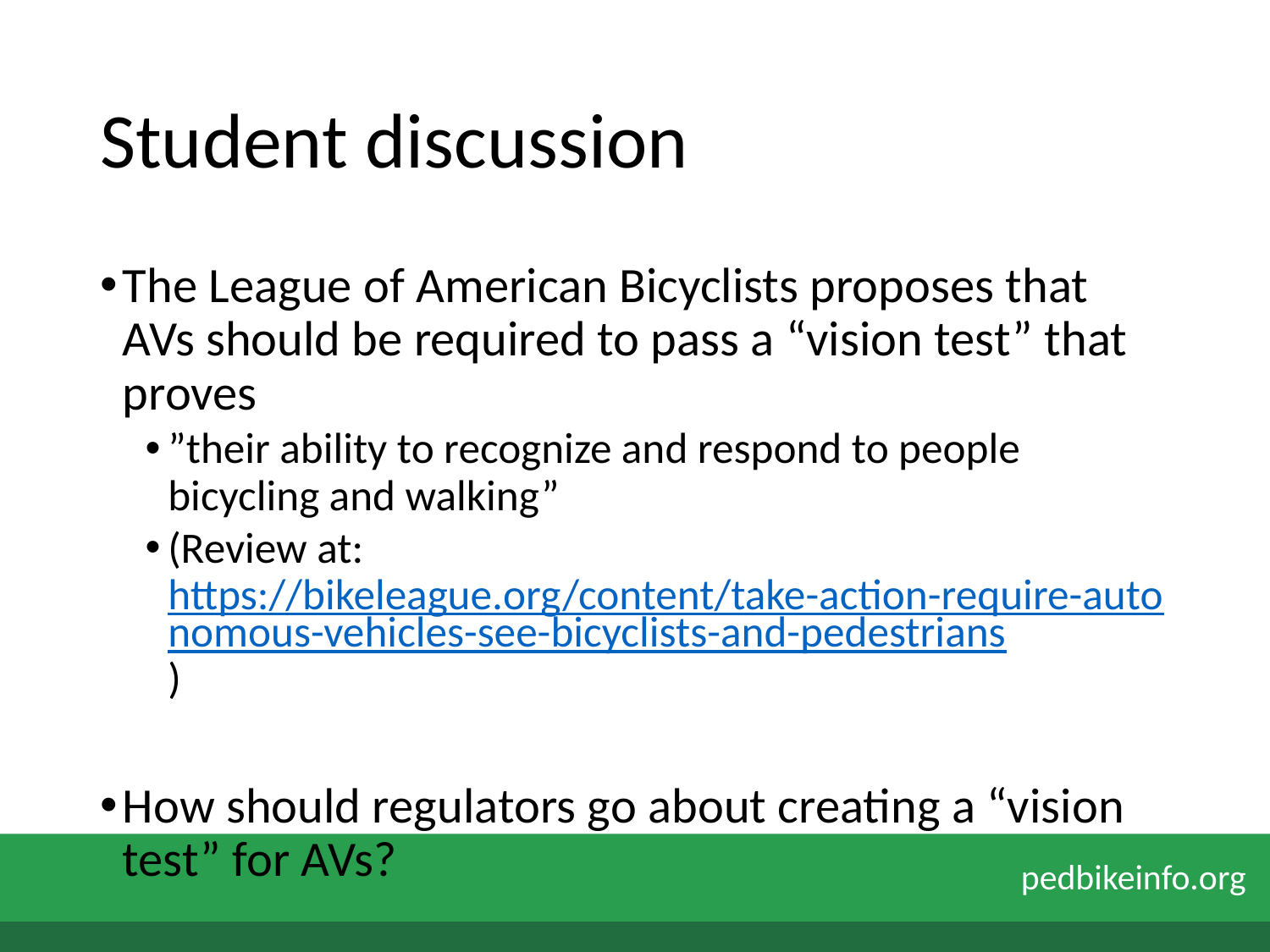

# Student discussion
The League of American Bicyclists proposes that AVs should be required to pass a “vision test” that proves
”their ability to recognize and respond to people bicycling and walking”
(Review at: https://bikeleague.org/content/take-action-require-autonomous-vehicles-see-bicyclists-and-pedestrians)

How should regulators go about creating a “vision test” for AVs?